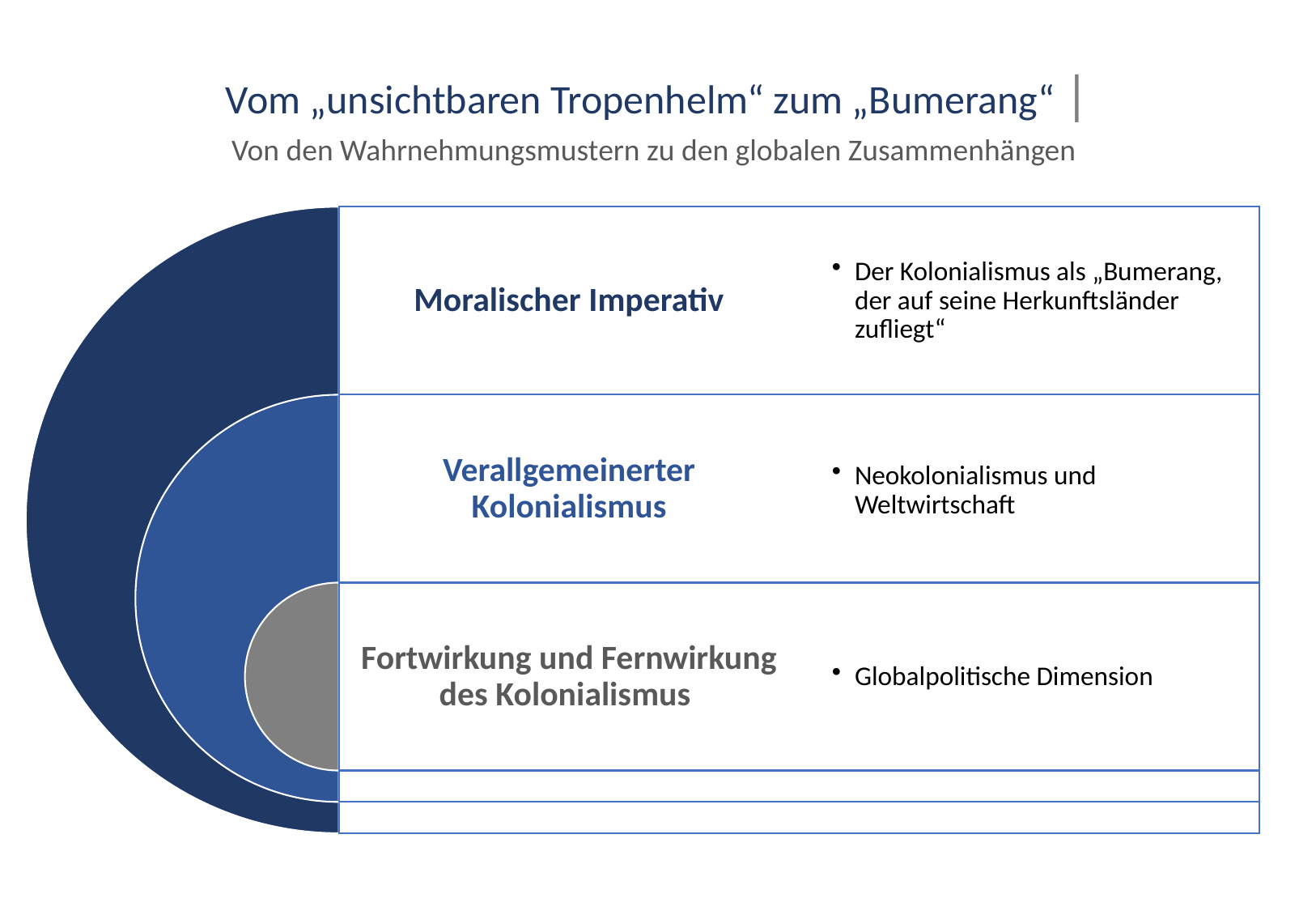

Vom „unsichtbaren Tropenhelm“ zum „Bumerang“ |
Von den Wahrnehmungsmustern zu den globalen Zusammenhängen

Moralischer Imperativ
Verallgemeinerter Kolonialismus
Fortwirkung und Fernwirkung des Kolonialismus
Der Kolonialismus als „Bumerang, der auf seine Herkunftsländer zufliegt“

Neokolonialismus und Weltwirtschaft

Globalpolitische Dimension